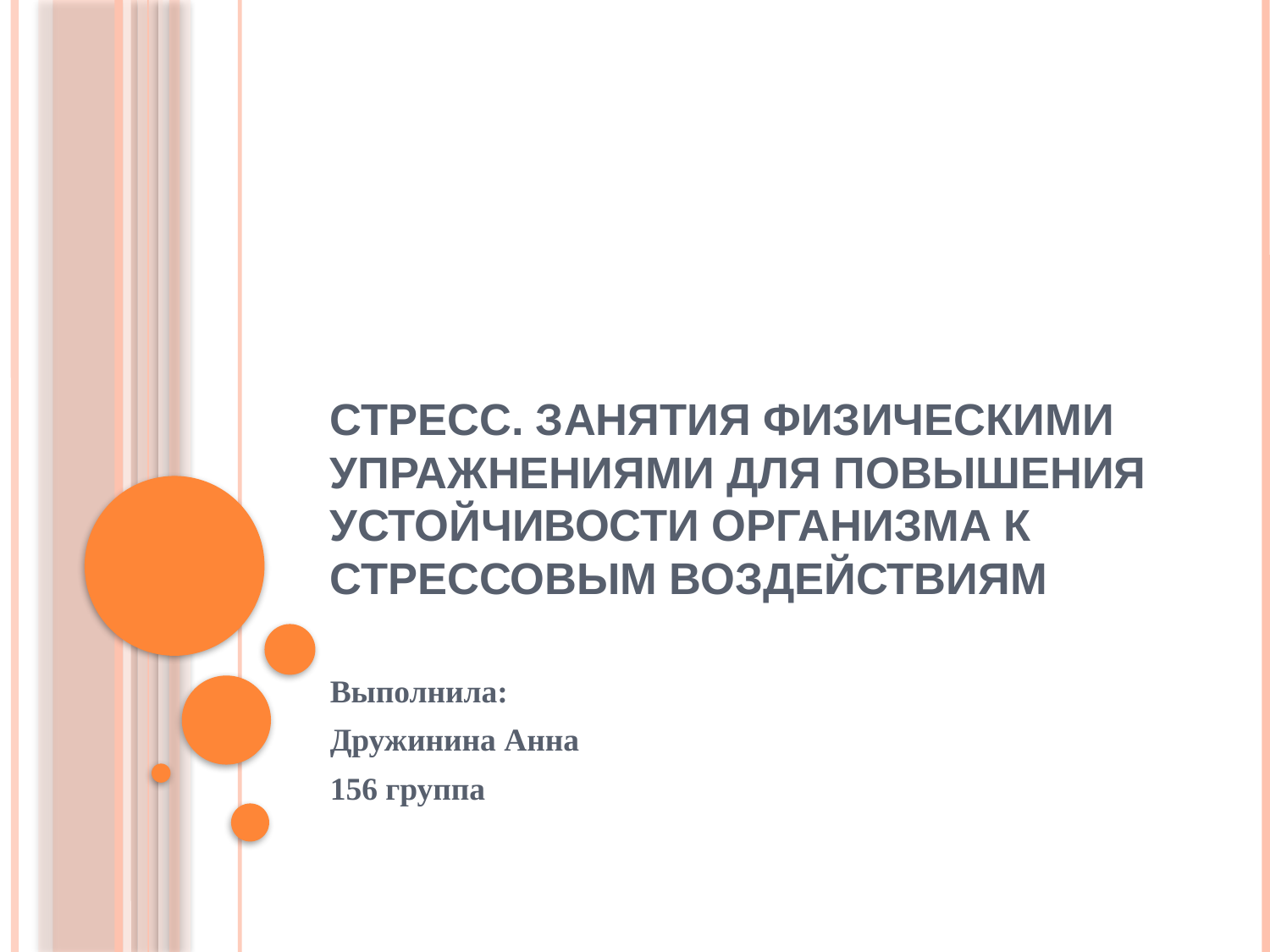

# Стресс. Занятия физическими упражнениями для повышения устойчивости организма к стрессовым воздействиям
Выполнила:
Дружинина Анна
156 группа